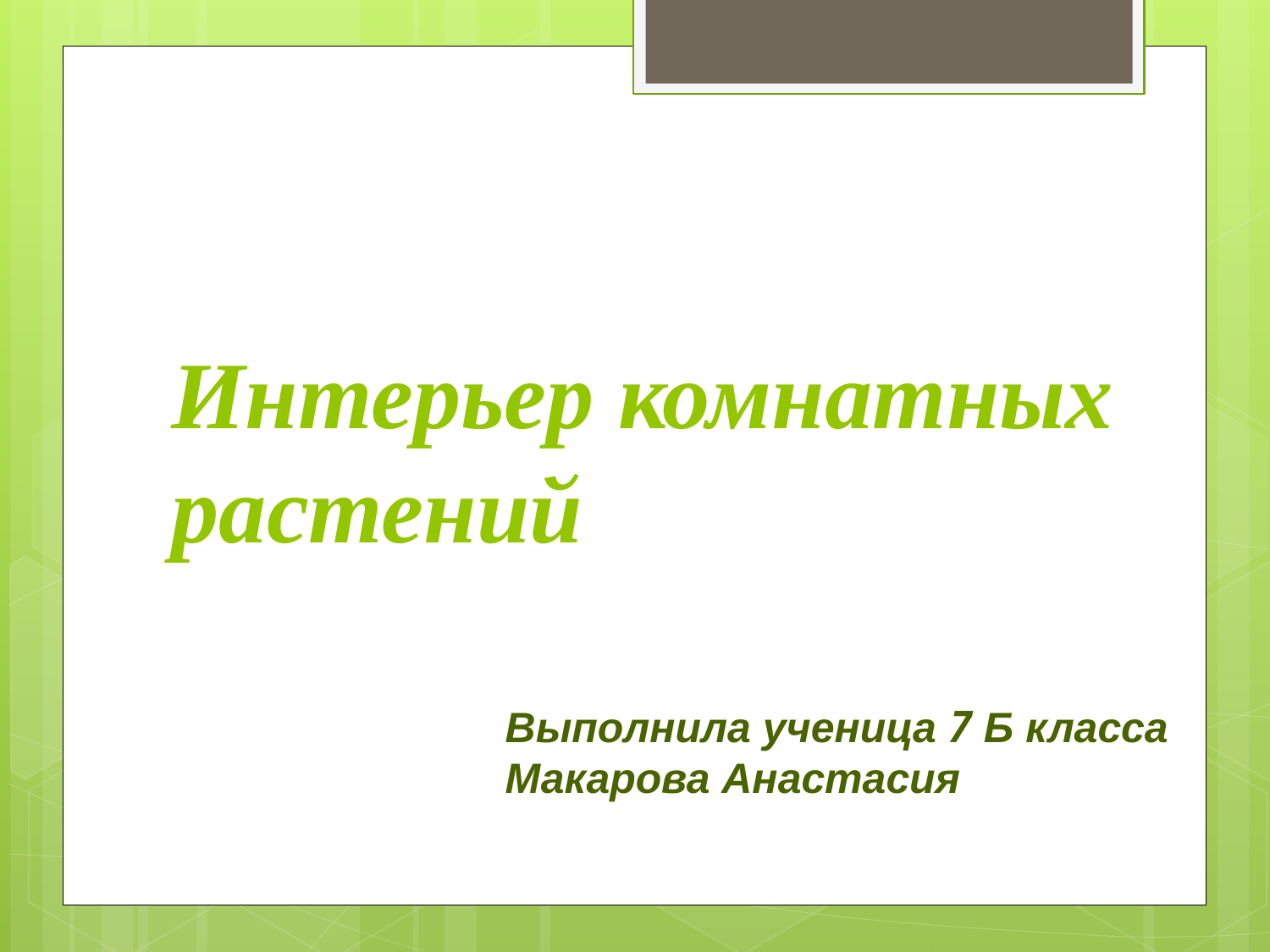

Интерьер комнатных растений
Выполнила ученица 7 Б класса
Макарова Анастасия